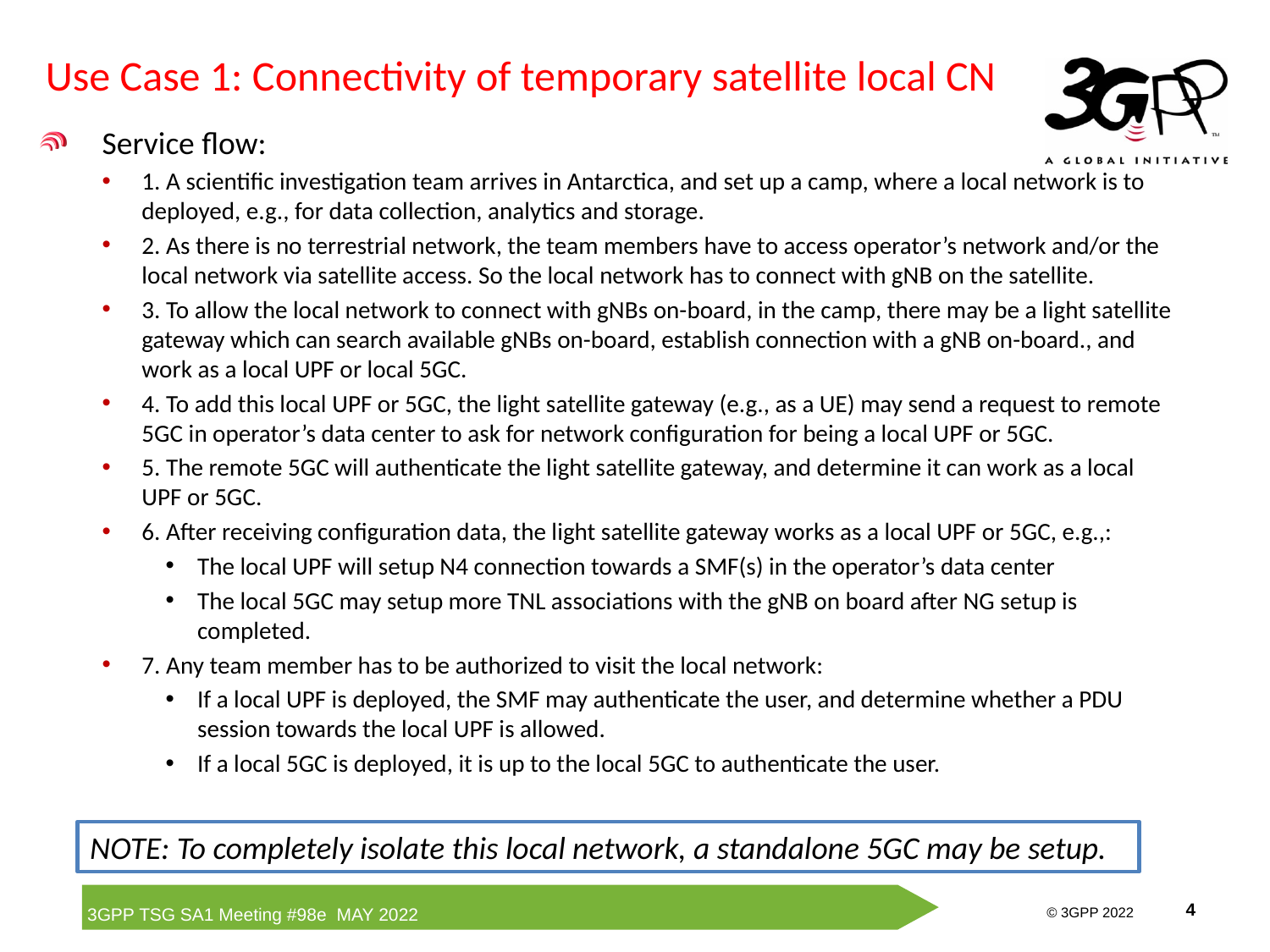

# Use Case 1: Connectivity of temporary satellite local CN
Service flow:
1. A scientific investigation team arrives in Antarctica, and set up a camp, where a local network is to deployed, e.g., for data collection, analytics and storage.
2. As there is no terrestrial network, the team members have to access operator’s network and/or the local network via satellite access. So the local network has to connect with gNB on the satellite.
3. To allow the local network to connect with gNBs on-board, in the camp, there may be a light satellite gateway which can search available gNBs on-board, establish connection with a gNB on-board., and work as a local UPF or local 5GC.
4. To add this local UPF or 5GC, the light satellite gateway (e.g., as a UE) may send a request to remote 5GC in operator’s data center to ask for network configuration for being a local UPF or 5GC.
5. The remote 5GC will authenticate the light satellite gateway, and determine it can work as a local UPF or 5GC.
6. After receiving configuration data, the light satellite gateway works as a local UPF or 5GC, e.g.,:
The local UPF will setup N4 connection towards a SMF(s) in the operator’s data center
The local 5GC may setup more TNL associations with the gNB on board after NG setup is completed.
7. Any team member has to be authorized to visit the local network:
If a local UPF is deployed, the SMF may authenticate the user, and determine whether a PDU session towards the local UPF is allowed.
If a local 5GC is deployed, it is up to the local 5GC to authenticate the user.

NOTE: To completely isolate this local network, a standalone 5GC may be setup.